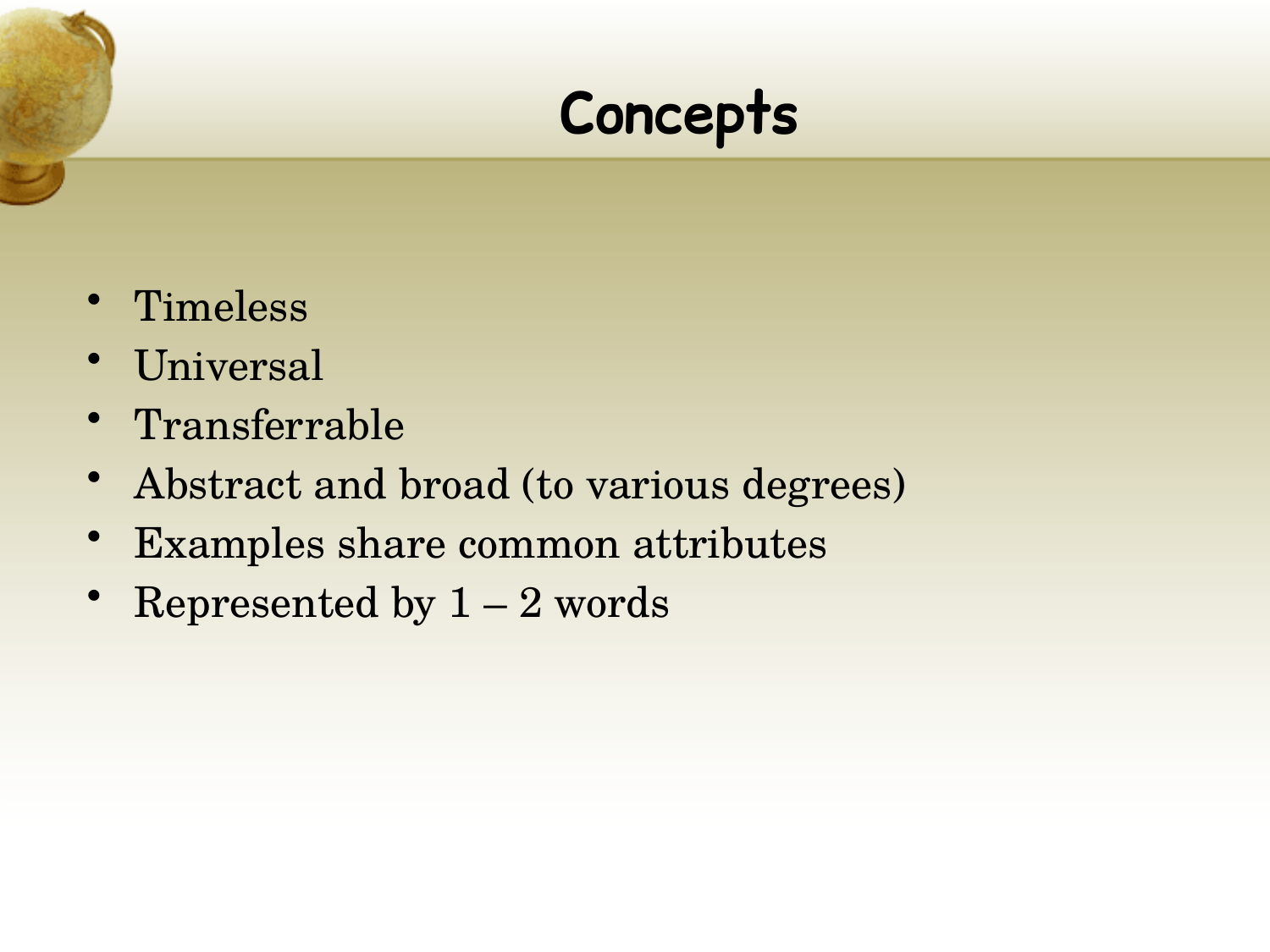

# Concepts
Timeless
Universal
Transferrable
Abstract and broad (to various degrees)
Examples share common attributes
Represented by 1 – 2 words